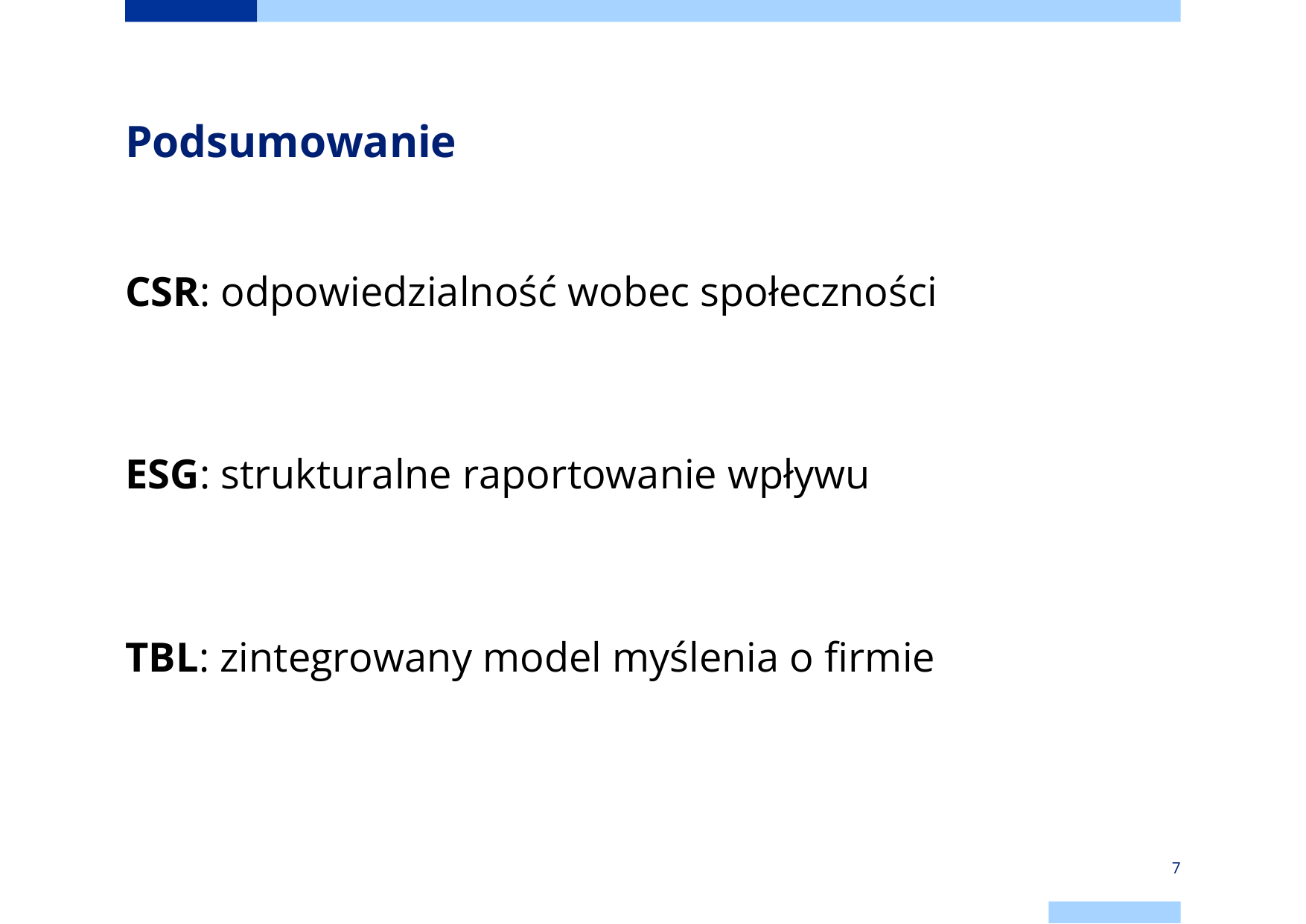

# Podsumowanie
CSR: odpowiedzialność wobec społeczności

ESG: strukturalne raportowanie wpływu

TBL: zintegrowany model myślenia o firmie
7